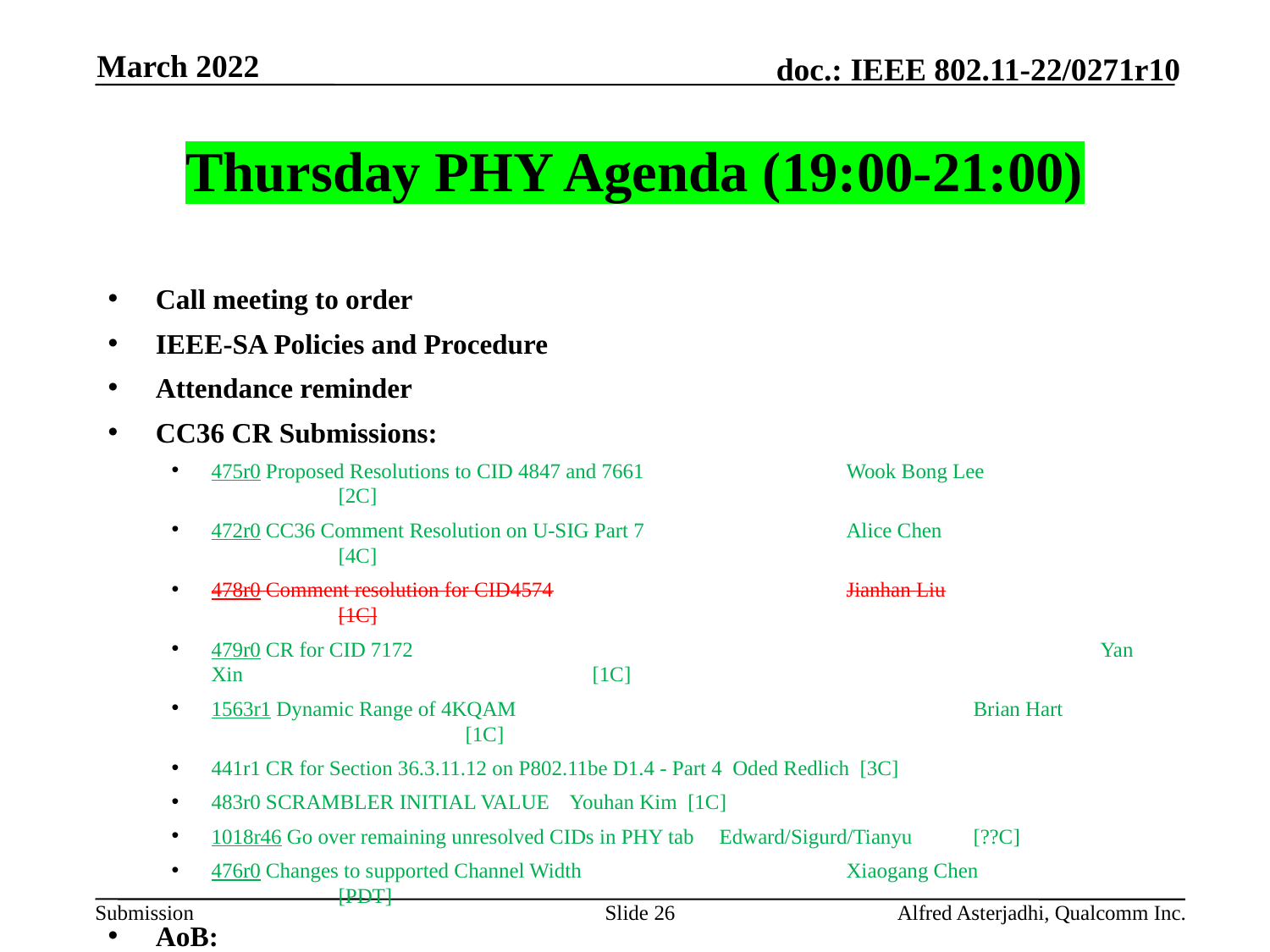

March 2022
# Thursday PHY Agenda (19:00-21:00)
Call meeting to order
IEEE-SA Policies and Procedure
Attendance reminder
CC36 CR Submissions:
475r0 Proposed Resolutions to CID 4847 and 7661		Wook Bong Lee 		[2C]
472r0 CC36 Comment Resolution on U-SIG Part 7		Alice Chen 			[4C]
478r0 Comment resolution for CID4574			Jianhan Liu			[1C]
479r0 CR for CID 7172						Yan Xin 			[1C]
1563r1 Dynamic Range of 4KQAM				Brian Hart 			[1C]
441r1 CR for Section 36.3.11.12 on P802.11be D1.4 - Part 4  Oded Redlich  [3C]
483r0 SCRAMBLER INITIAL VALUE    Youhan Kim  [1C]
1018r46 Go over remaining unresolved CIDs in PHY tab	Edward/Sigurd/Tianyu	[??C]
476r0 Changes to supported Channel Width			Xiaogang Chen		[PDT]
AoB:
Adjourn
Slide 26
Alfred Asterjadhi, Qualcomm Inc.